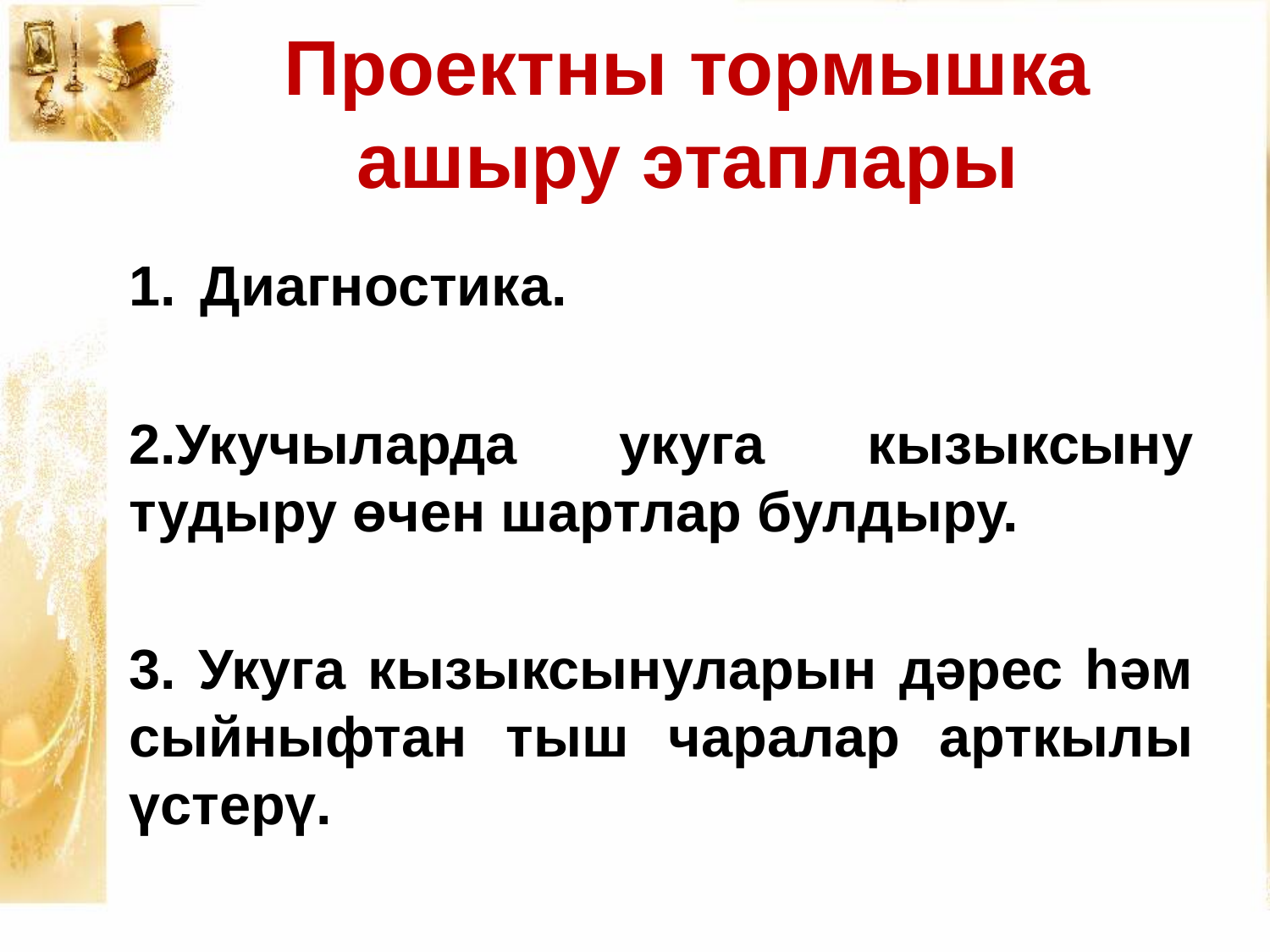

# Проектны тормышка ашыру этаплары
Диагностика.

2.Укучыларда укуга кызыксыну тудыру өчен шартлар булдыру.

3. Укуга кызыксынуларын дәрес һәм сыйныфтан тыш чаралар арткылы үстерү.